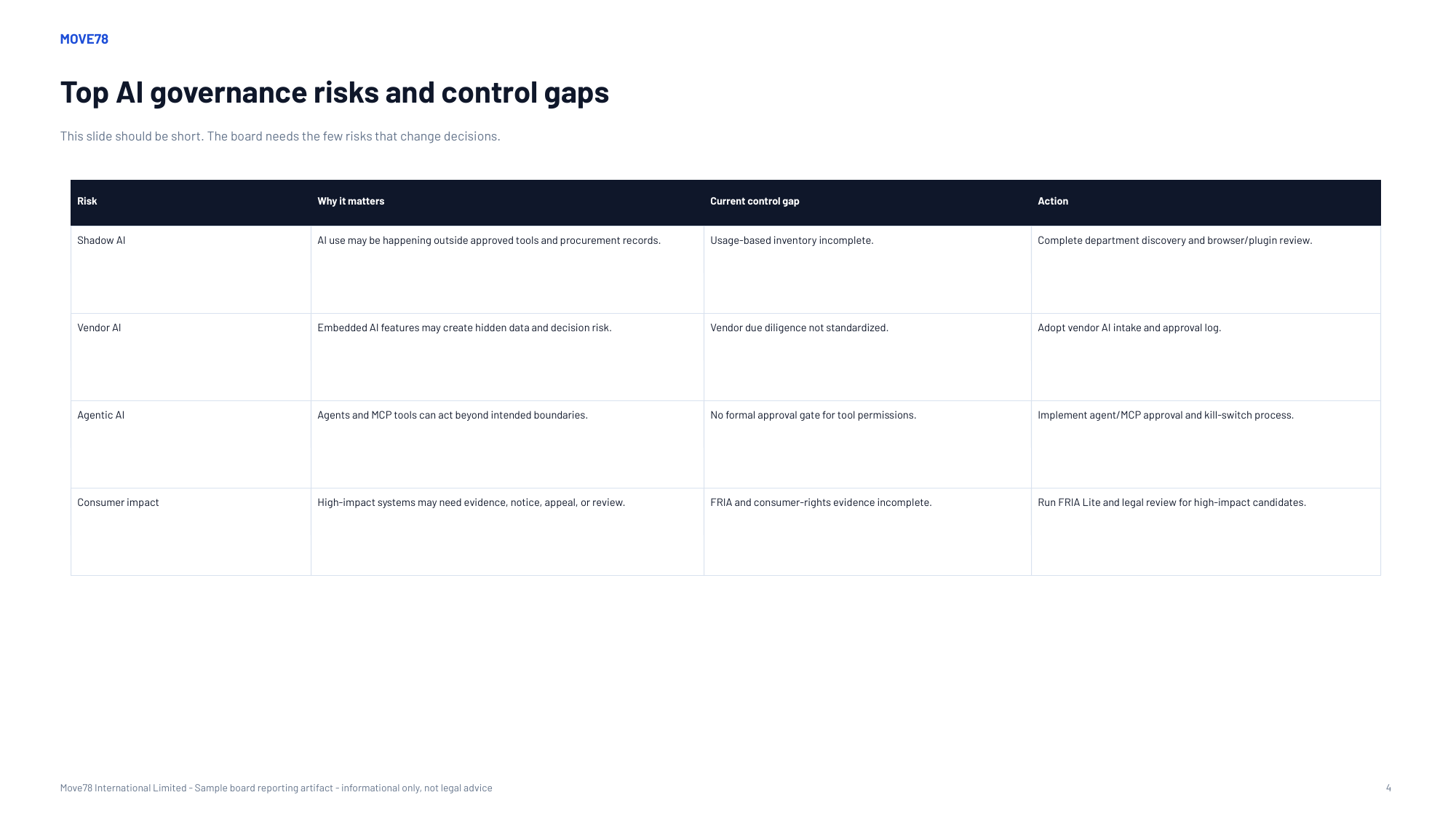

MOVE78
Top AI governance risks and control gaps
This slide should be short. The board needs the few risks that change decisions.

Risk
Why it matters
Current control gap
Action

Shadow AI
AI use may be happening outside approved tools and procurement records.
Usage-based inventory incomplete.
Complete department discovery and browser/plugin review.

Vendor AI
Embedded AI features may create hidden data and decision risk.
Vendor due diligence not standardized.
Adopt vendor AI intake and approval log.

Agentic AI
Agents and MCP tools can act beyond intended boundaries.
No formal approval gate for tool permissions.
Implement agent/MCP approval and kill-switch process.

Consumer impact
High-impact systems may need evidence, notice, appeal, or review.
FRIA and consumer-rights evidence incomplete.
Run FRIA Lite and legal review for high-impact candidates.
Move78 International Limited - Sample board reporting artifact - informational only, not legal advice
4